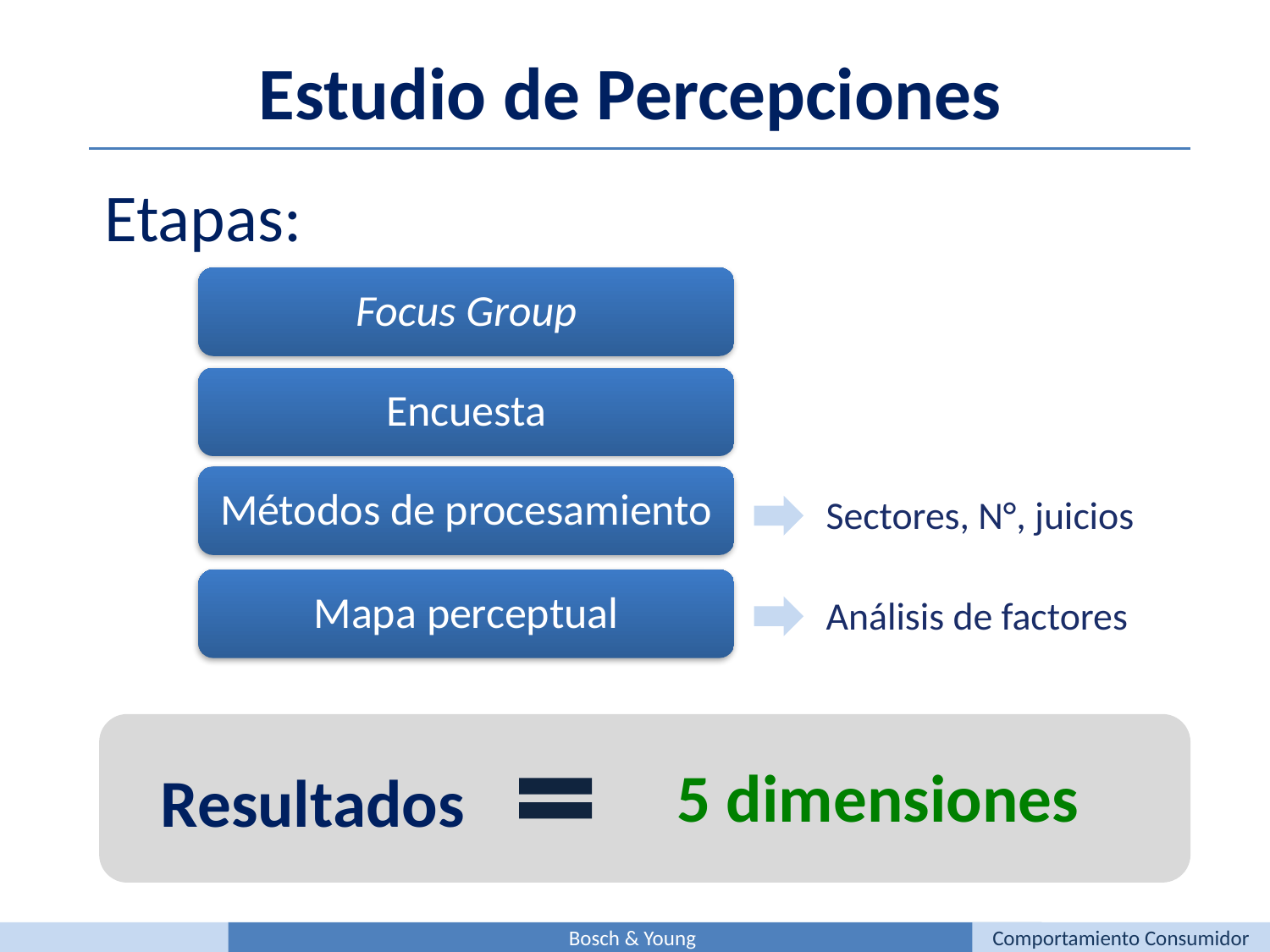

Estudio de Percepciones
Etapas:
Focus Group
Encuesta
Métodos de procesamiento
Mapa perceptual
Sectores, N°, juicios

Análisis de factores

5 dimensiones
Resultados

Bosch & Young
Comportamiento Consumidor